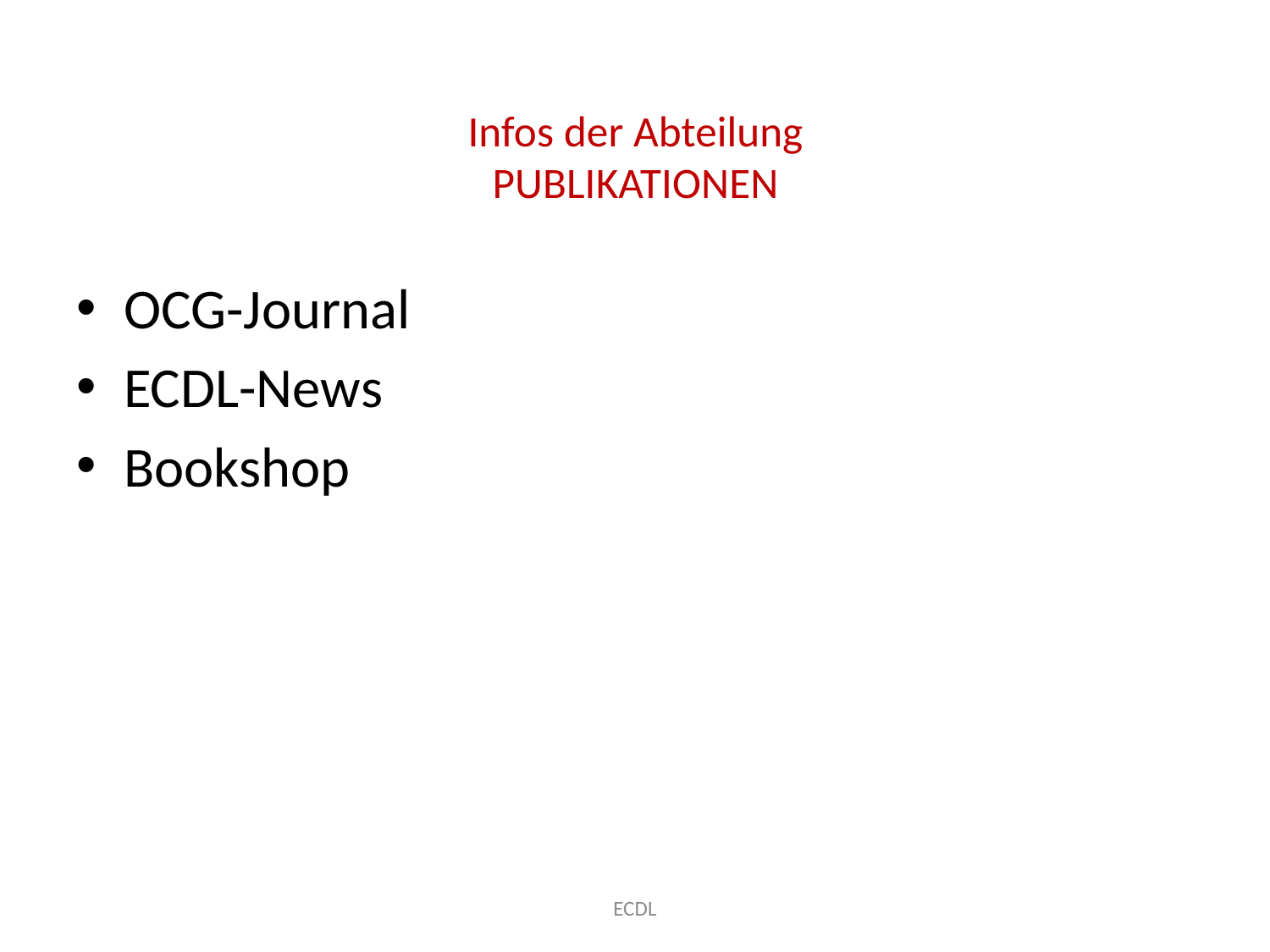

# Infos der Abteilung PUBLIKATIONEN
OCG-Journal
ECDL-News
Bookshop
ECDL